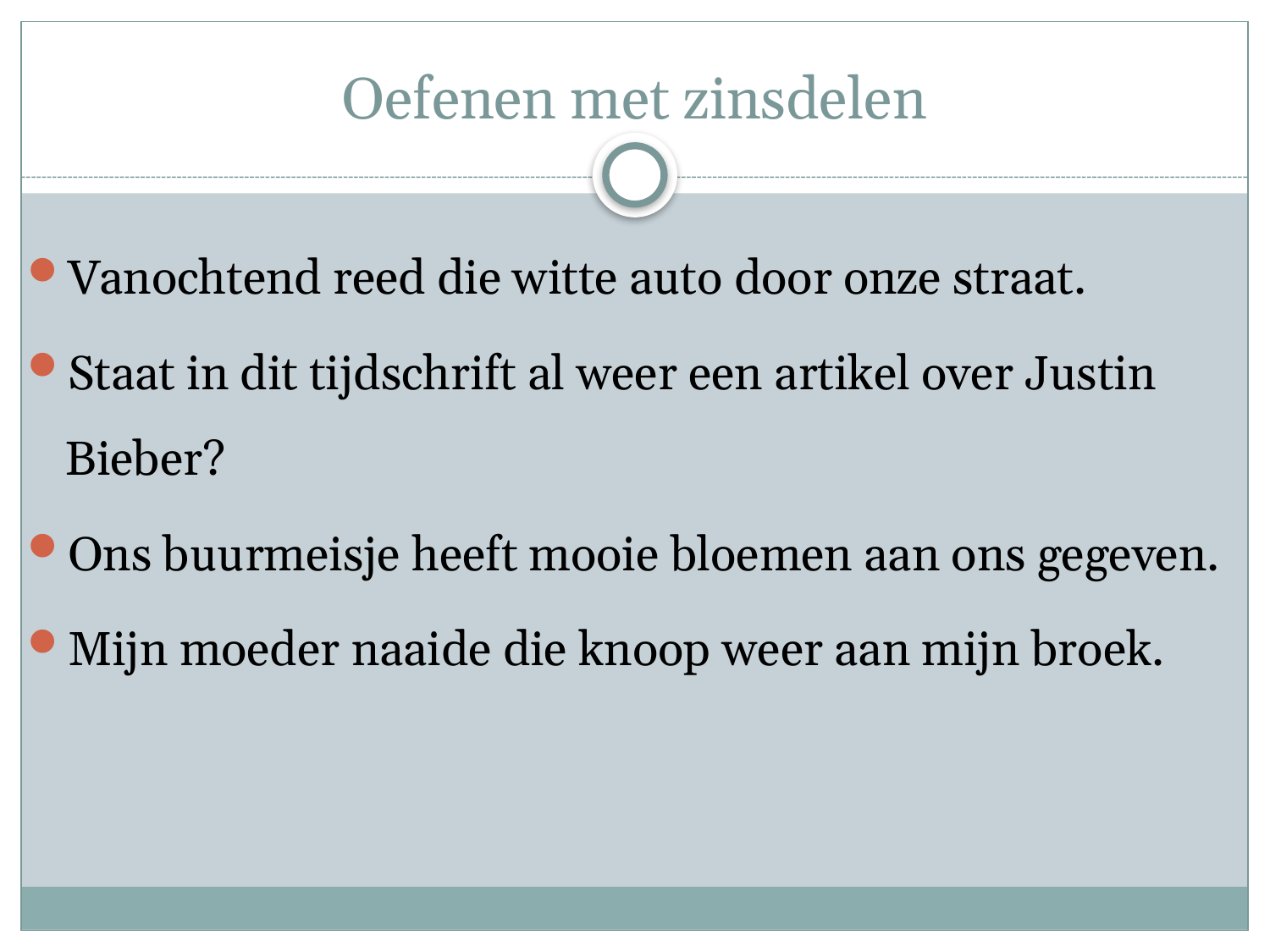

# Oefenen met zinsdelen
Vanochtend reed die witte auto door onze straat.
Staat in dit tijdschrift al weer een artikel over Justin Bieber?
Ons buurmeisje heeft mooie bloemen aan ons gegeven.
Mijn moeder naaide die knoop weer aan mijn broek.